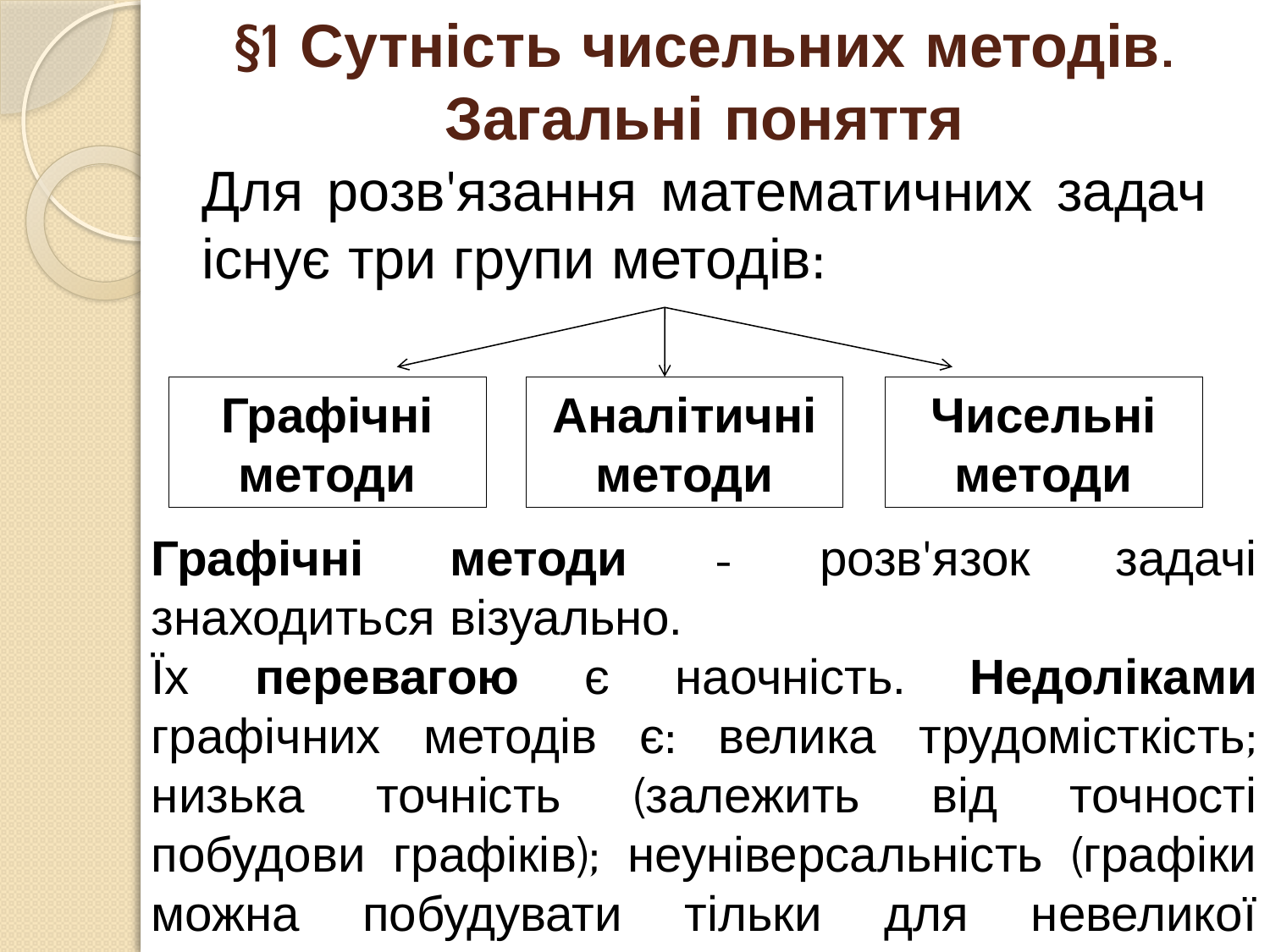

# §1 Сутність чисельних методів. Загальні поняття
	Для розв'язання математичних задач існує три групи методів:
Чисельні методи
Графічні методи
Аналітичні методи
Графічні методи - розв'язок задачі знаходиться візуально.
Їх перевагою є наочність. Недоліками графічних методів є: велика трудомісткість; низька точність (залежить від точності побудови графіків); неуніверсальність (графіки можна побудувати тільки для невеликої розмірності та ін.).